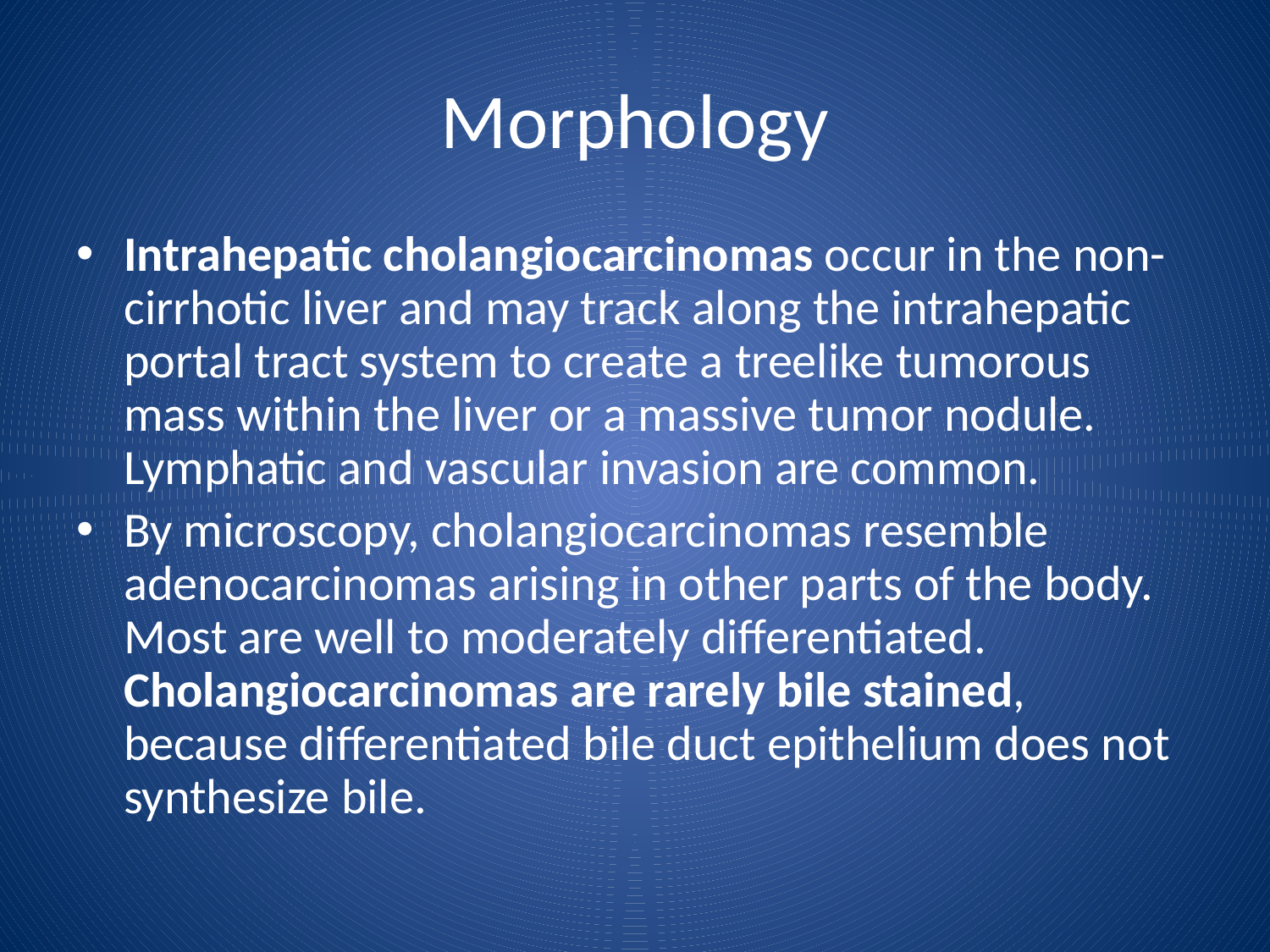

# Morphology
Intrahepatic cholangiocarcinomas occur in the non-cirrhotic liver and may track along the intrahepatic portal tract system to create a treelike tumorous mass within the liver or a massive tumor nodule. Lymphatic and vascular invasion are common.
By microscopy, cholangiocarcinomas resemble adenocarcinomas arising in other parts of the body. Most are well to moderately differentiated. Cholangiocarcinomas are rarely bile stained, because differentiated bile duct epithelium does not synthesize bile.